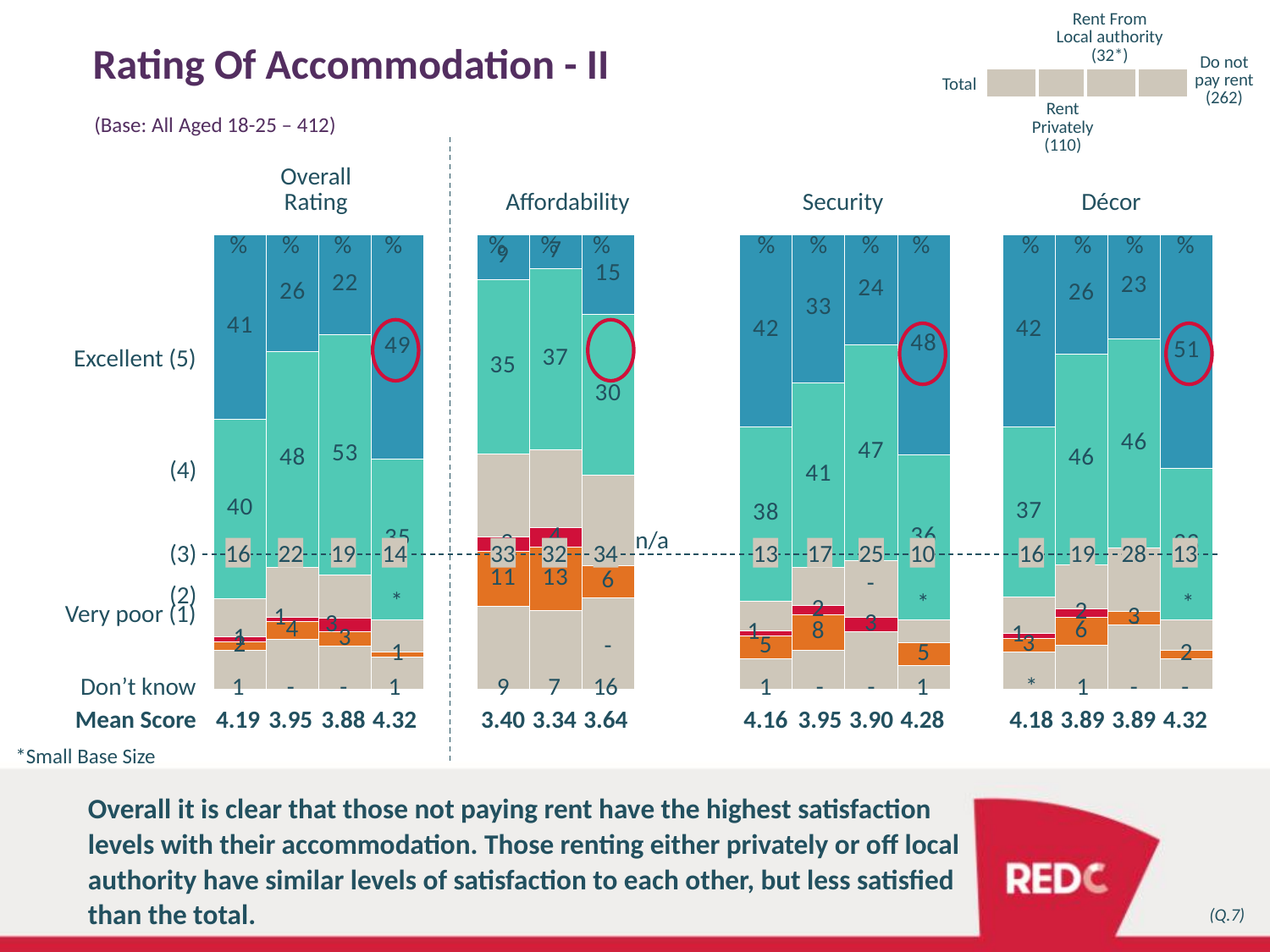

Rent From Local authority
(32*)
# Rating Of Accommodation - II
Do not pay rent
(262)

Total
(Base: All Aged 18-25 – 412)
Rent
Privately
(110)
Overall
Rating
Security
Décor
Affordability

### Chart

| Category |  |  |  |  |  |  |
|---|---|---|---|---|---|---|
|  | -8.5 | -2.0 | -1.0 | 8.5 | 40.0 | 41.0 |
|  | -11.0 | -4.0 | -1.0 | 11.0 | 48.0 | 26.0 |
|  | -9.5 | -3.0 | -3.0 | 9.5 | 53.0 | 22.0 |
|  | -7.0 | -1.0 | None | 7.0 | 35.0 | 49.0 |
|  | None | None | None | None | None | None |
|  | -16.5 | -11.0 | -3.0 | 16.5 | 35.0 | 9.0 |
|  | -16.0 | -13.0 | -4.0 | 16.0 | 37.0 | 7.0 |
|  | -17.0 | -6.0 | None | 17.0 | 30.0 | 15.0 |
|  | 0.0 | None | None | None | None | None |
|  | None | None | None | None | None | None |
|  | -6.6 | -5.0 | -1.0 | 6.5 | 38.0 | 42.0 |
|  | -8.5 | -8.0 | -2.0 | 8.5 | 41.0 | 33.0 |
|  | -12.5 | None | -3.0 | 12.5 | 47.0 | 24.0 |
|  | -5.0 | -5.0 | None | 5.0 | 36.0 | 48.0 |
|  | None | None | None | None | None | None |
|  | -8.0 | -3.0 | -1.0 | 8.0 | 37.0 | 42.0 |
|  | -9.5 | -6.0 | -2.0 | 9.5 | 46.0 | 26.0 |
|  | -14.0 | -3.0 | None | 14.0 | 46.0 | 23.0 |
|  | -6.5 | -2.0 | None | 6.5 | 33.0 | 51.0 |
%
%
%
%
%
%
%
%
%
%
%
%
%
%
%

Excellent (5)
(4)
n/a
(3)
16
22
19
14
33
32
34
13
17
25
10
16
19
28
13
-
(2)
*
*
*
Very poor (1)
-
-
Don’t know
1
-
-
1
9
7
16
1
-
-
1
*
1
-
-
Mean Score
4.19
3.95
3.88
4.32
3.40
3.34
3.64
4.16
3.95
3.90
4.28
4.18
3.89
3.89
4.32
*Small Base Size
Overall it is clear that those not paying rent have the highest satisfaction levels with their accommodation. Those renting either privately or off local authority have similar levels of satisfaction to each other, but less satisfied than the total.
(Q.7)